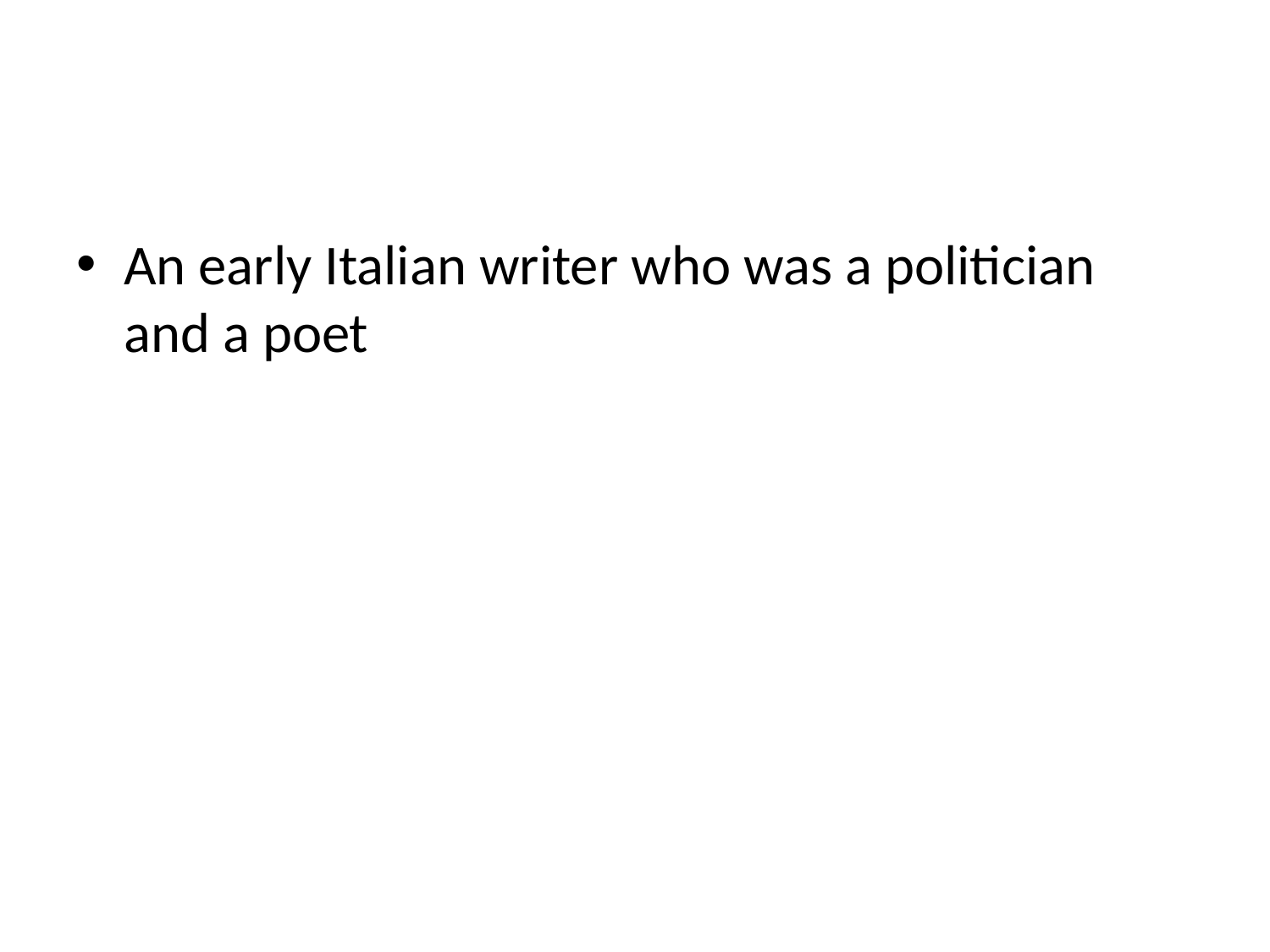

#
An early Italian writer who was a politician and a poet